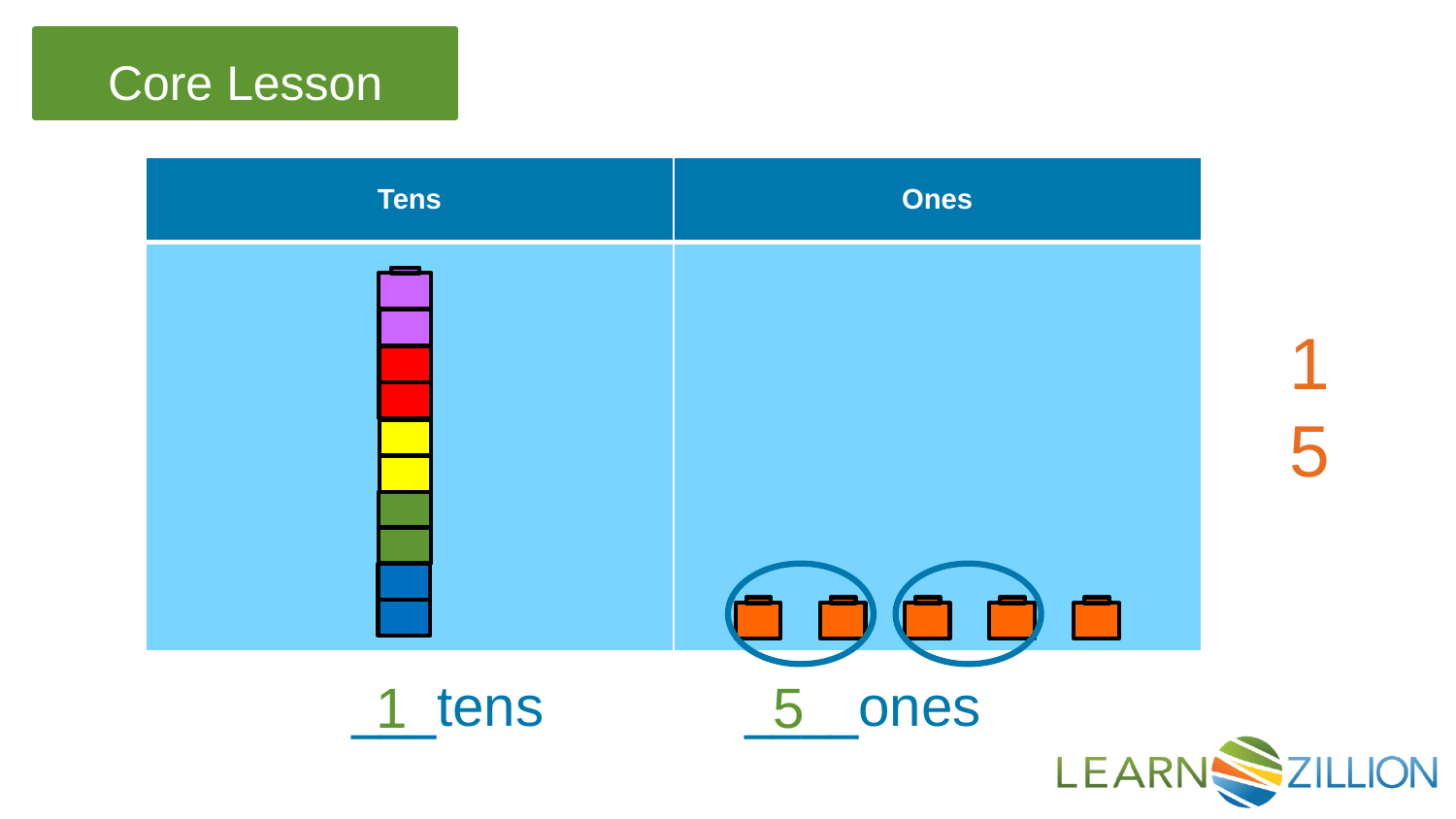

| Tens | Ones |
| --- | --- |
|  |  |

15

  ___tens
 ____ones
1
5